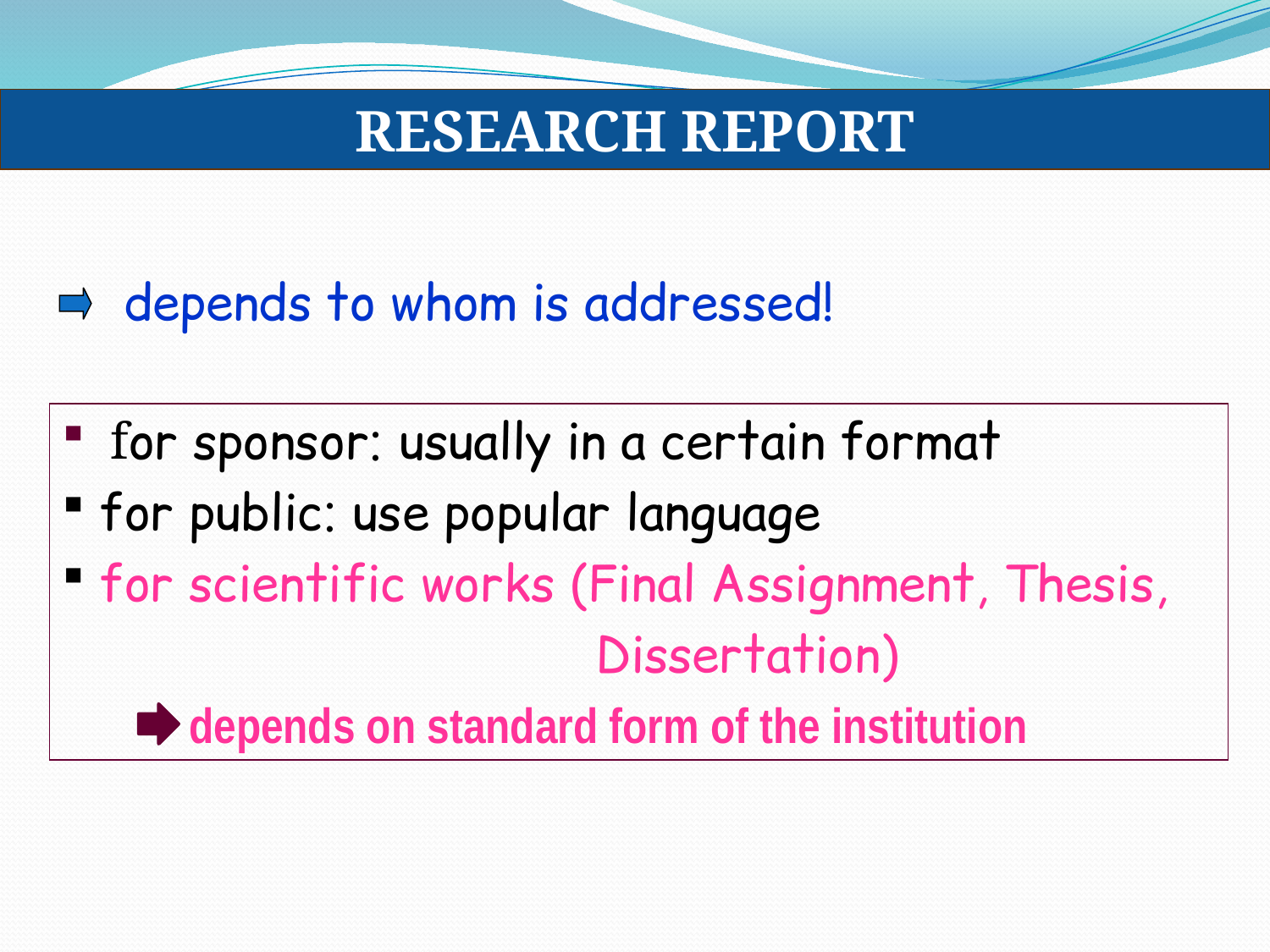

RESEARCH REPORT

    depends to whom is addressed!

  for sponsor: usually in a certain format
 for public: use popular language
 for scientific works (Final Assignment, Thesis,
                                    Dissertation)
	depends on standard form of the institution